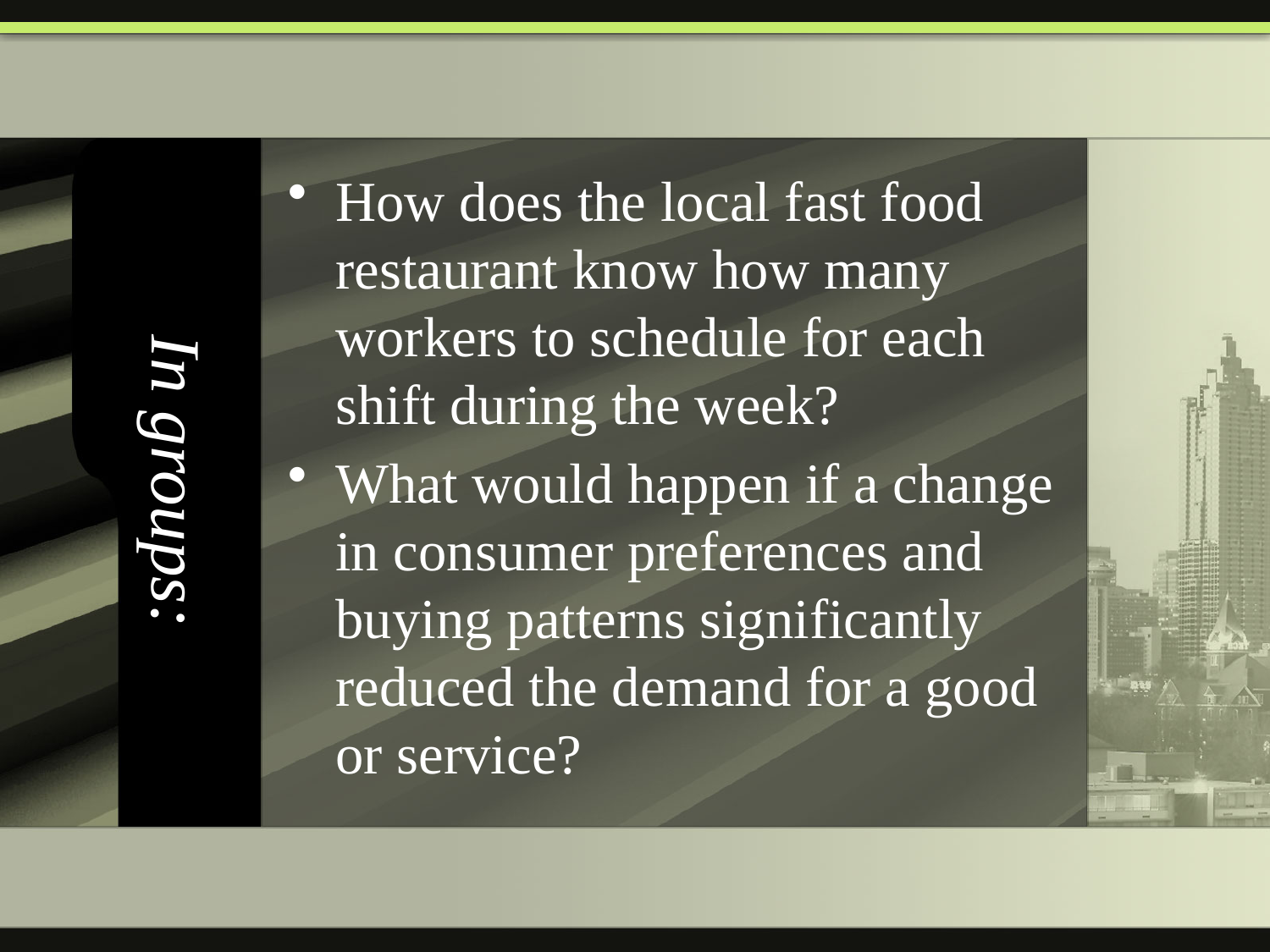

# In groups:
How does the local fast food restaurant know how many workers to schedule for each shift during the week?
What would happen if a change in consumer preferences and buying patterns significantly reduced the demand for a good or service?